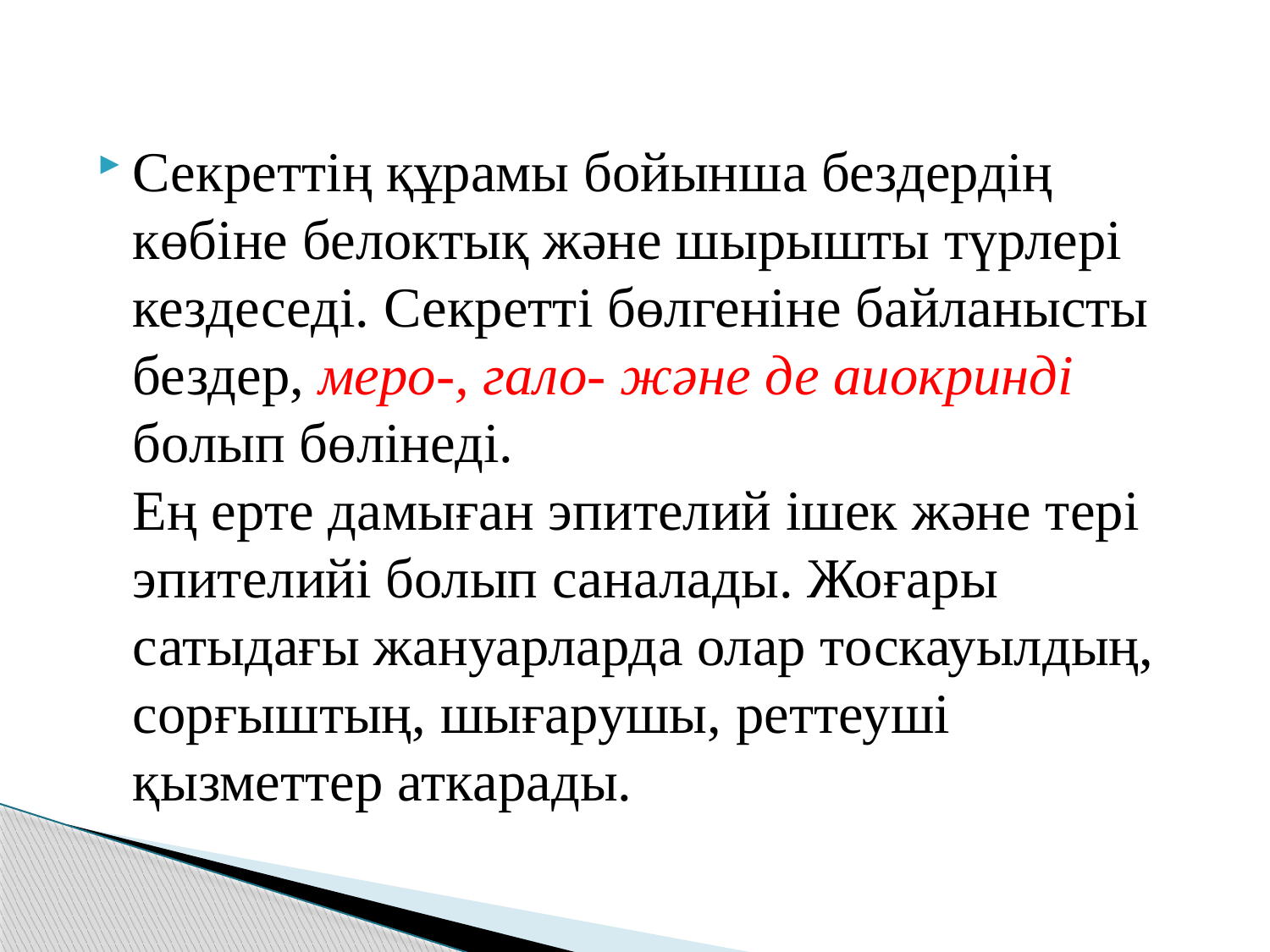

Секреттің құрамы бойынша бездердің көбіне белоктық және шырышты түрлері кездеседі. Секретті бөлгеніне байланысты бездер, меро-, гало- және де аиокринді болып бөлінеді.
Ең ерте дамыған эпителий ішек және тері эпителийі болып саналады. Жоғары сатыдағы жануарларда олар тоскауылдың, сорғыштың, шығарушы, реттеуші қызметтер аткарады.